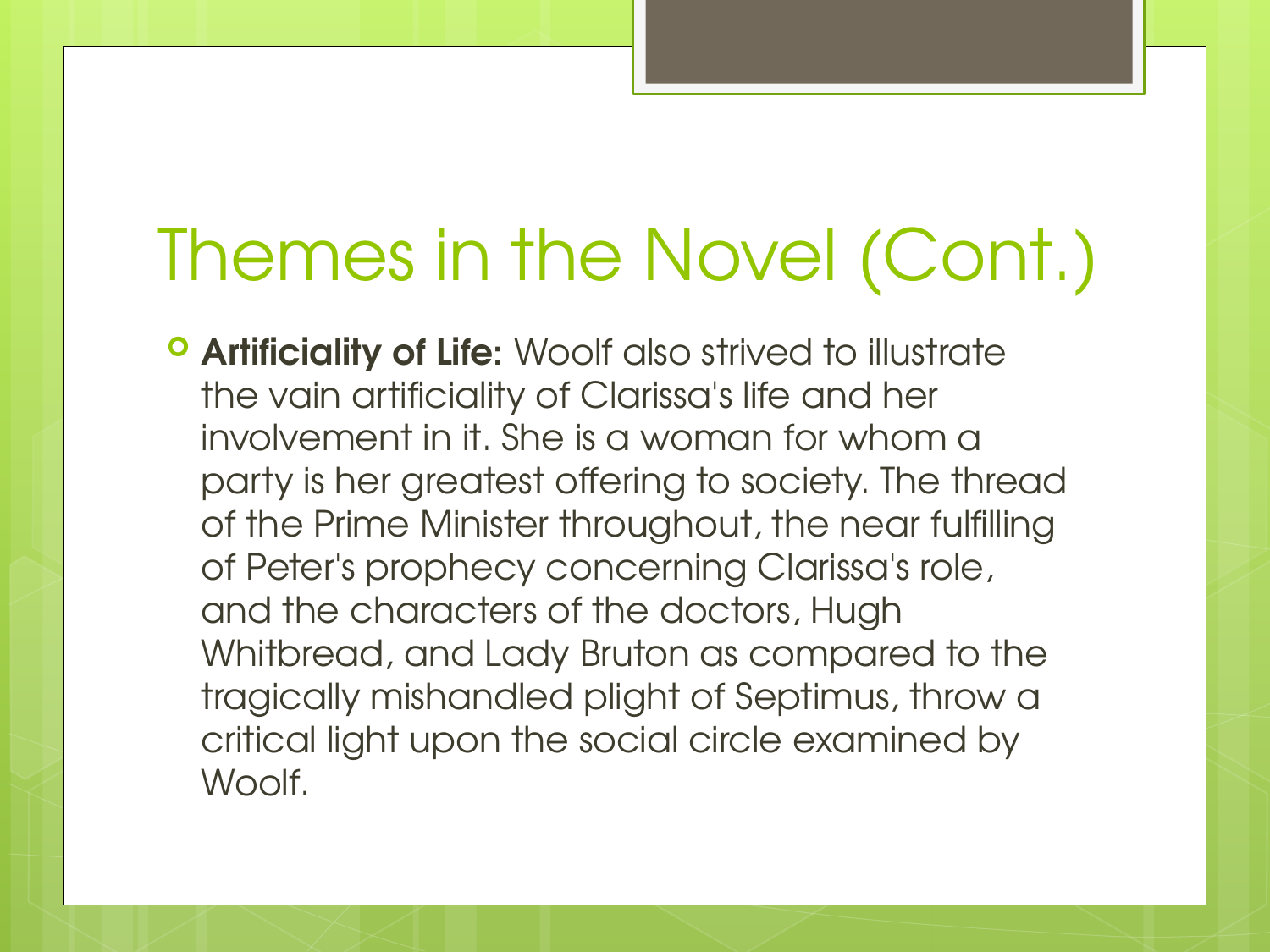

# Themes in the Novel (Cont.)
Artificiality of Life: Woolf also strived to illustrate the vain artificiality of Clarissa's life and her involvement in it. She is a woman for whom a party is her greatest offering to society. The thread of the Prime Minister throughout, the near fulfilling of Peter's prophecy concerning Clarissa's role, and the characters of the doctors, Hugh Whitbread, and Lady Bruton as compared to the tragically mishandled plight of Septimus, throw a critical light upon the social circle examined by Woolf.